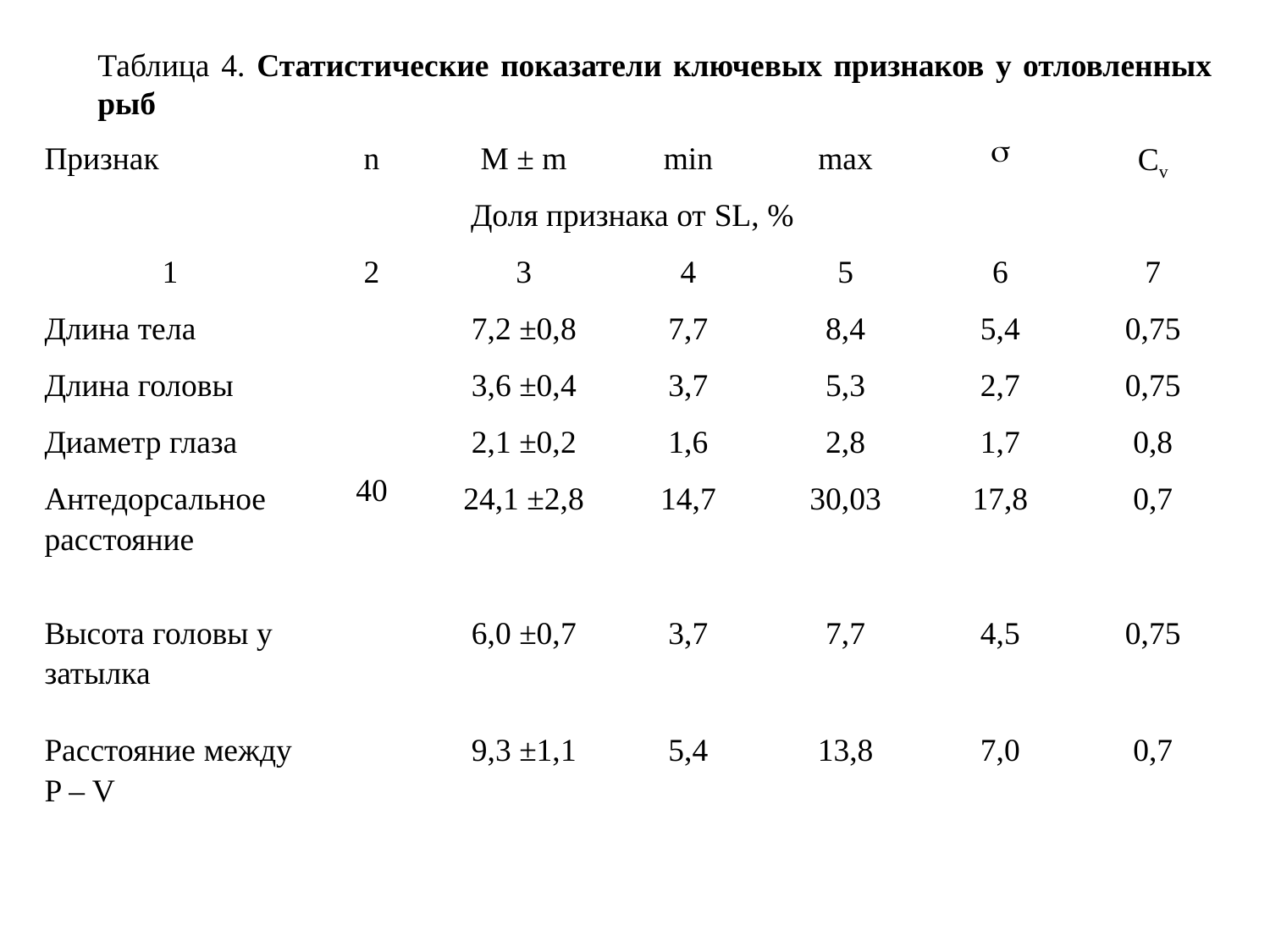

Таблица 4. Статистические показатели ключевых признаков у отловленных рыб

| Признак | n | M ± m | min | max | σ | Cv |
| --- | --- | --- | --- | --- | --- | --- |
| Доля признака от SL, % |  |  |  |  |  |  |
| 1 | 2 | 3 | 4 | 5 | 6 | 7 |
| Длина тела | 40 | 7,2 ±0,8 | 7,7 | 8,4 | 5,4 | 0,75 |
| Длина головы |  | 3,6 ±0,4 | 3,7 | 5,3 | 2,7 | 0,75 |
| Диаметр глаза |  | 2,1 ±0,2 | 1,6 | 2,8 | 1,7 | 0,8 |
| Антедорсальное расстояние |  | 24,1 ±2,8 | 14,7 | 30,03 | 17,8 | 0,7 |
| Высота головы у затылка |  | 6,0 ±0,7 | 3,7 | 7,7 | 4,5 | 0,75 |
| Расстояние между P – V |  | 9,3 ±1,1 | 5,4 | 13,8 | 7,0 | 0,7 |